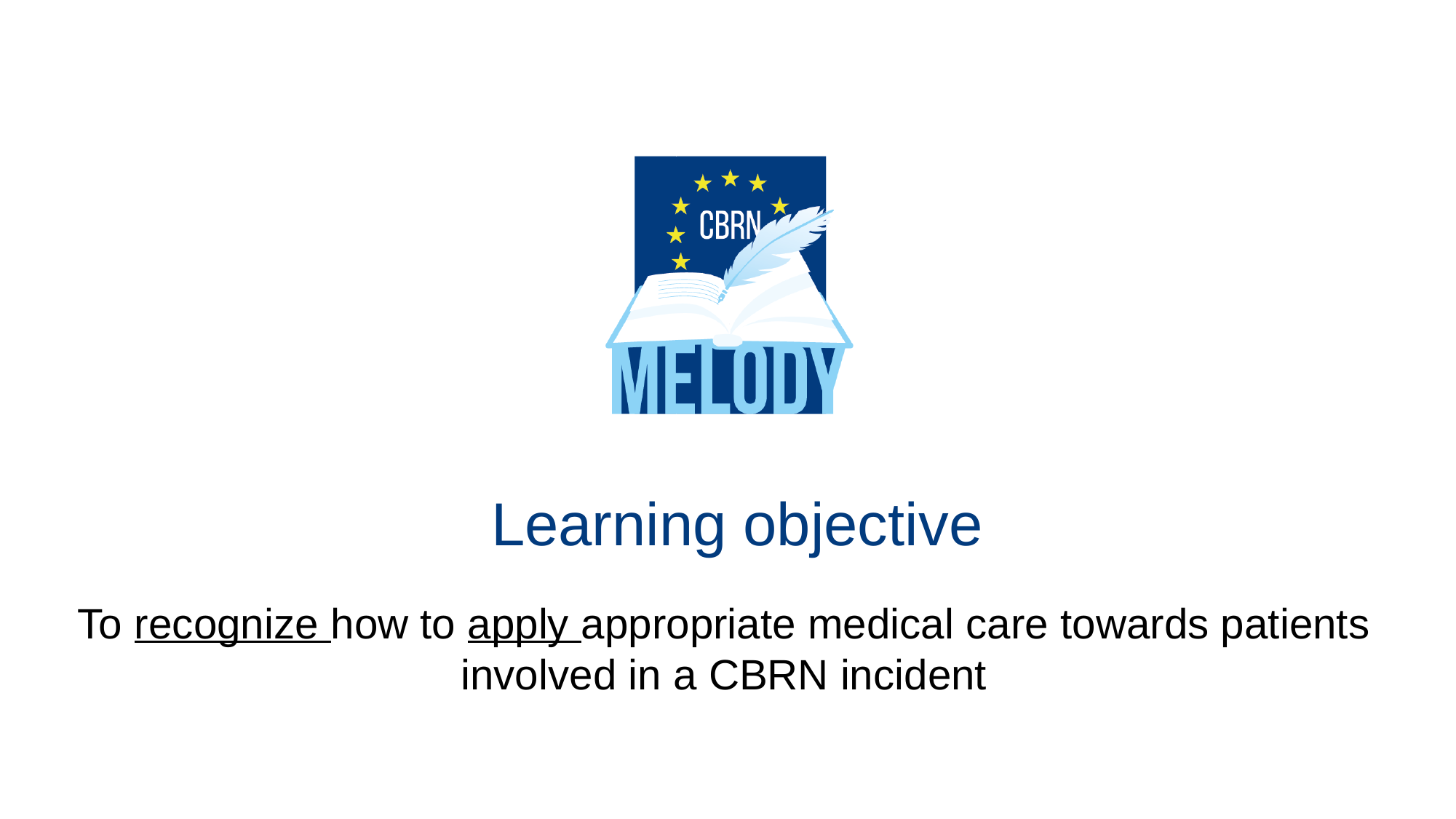

# Learning objective
To recognize how to apply appropriate medical care towards patients involved in a CBRN incident